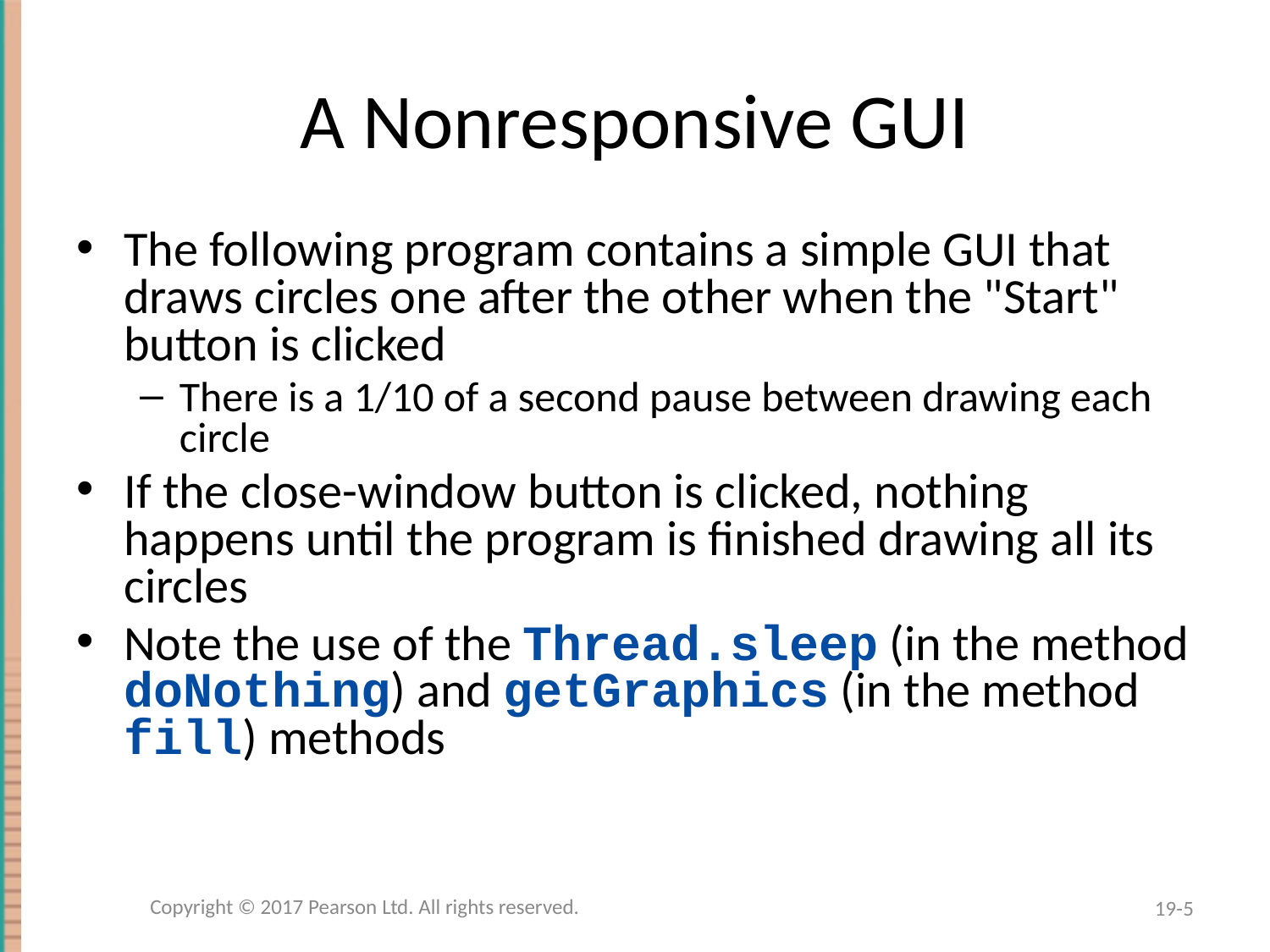

# A Nonresponsive GUI
The following program contains a simple GUI that draws circles one after the other when the "Start" button is clicked
There is a 1/10 of a second pause between drawing each circle
If the close-window button is clicked, nothing happens until the program is finished drawing all its circles
Note the use of the Thread.sleep (in the method doNothing) and getGraphics (in the method fill) methods
Copyright © 2017 Pearson Ltd. All rights reserved.
19-5